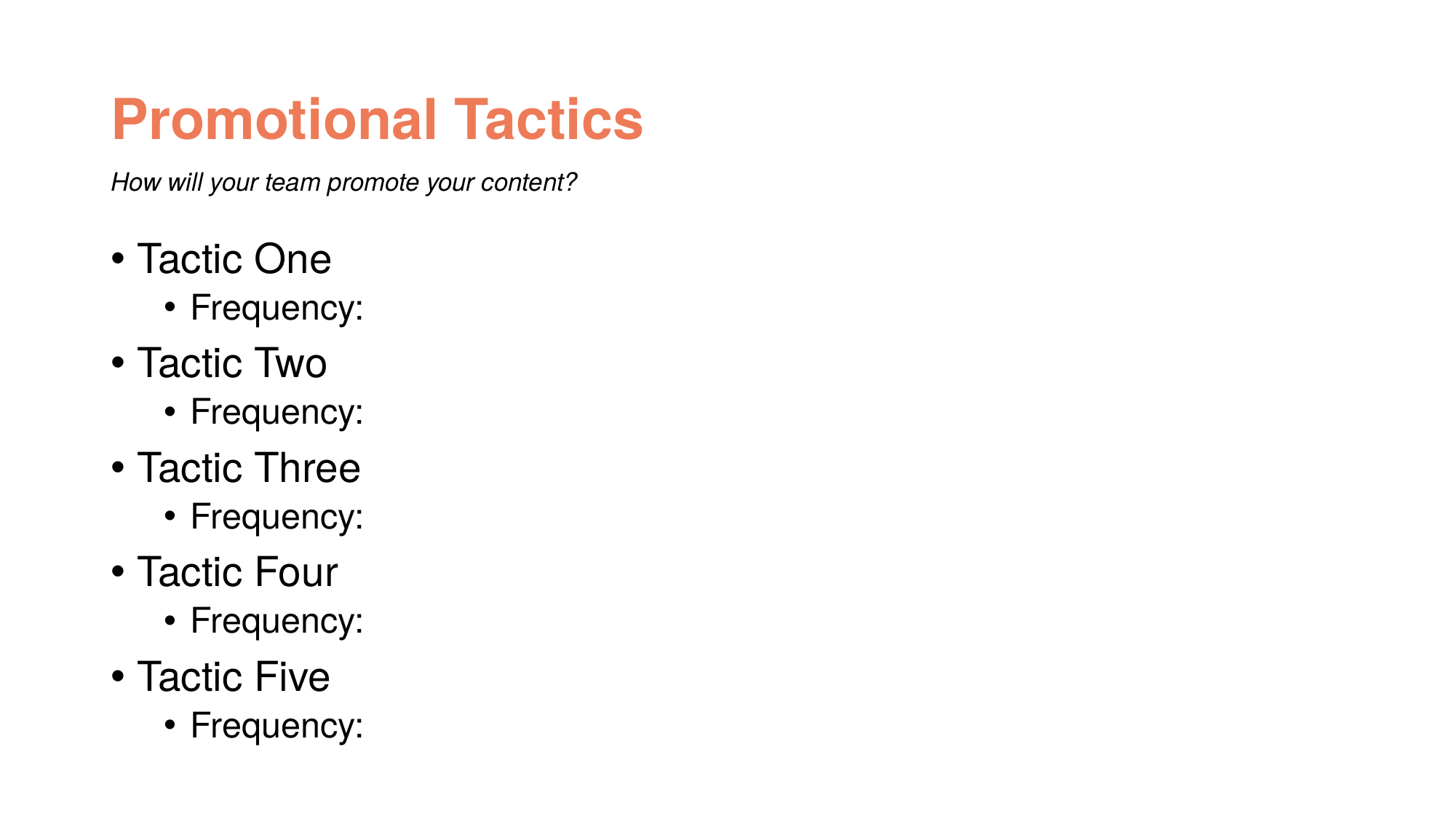

# Promotional Tactics How will your team promote your content?
Tactic One
Frequency:
Tactic Two
Frequency:
Tactic Three
Frequency:
Tactic Four
Frequency:
Tactic Five
Frequency: